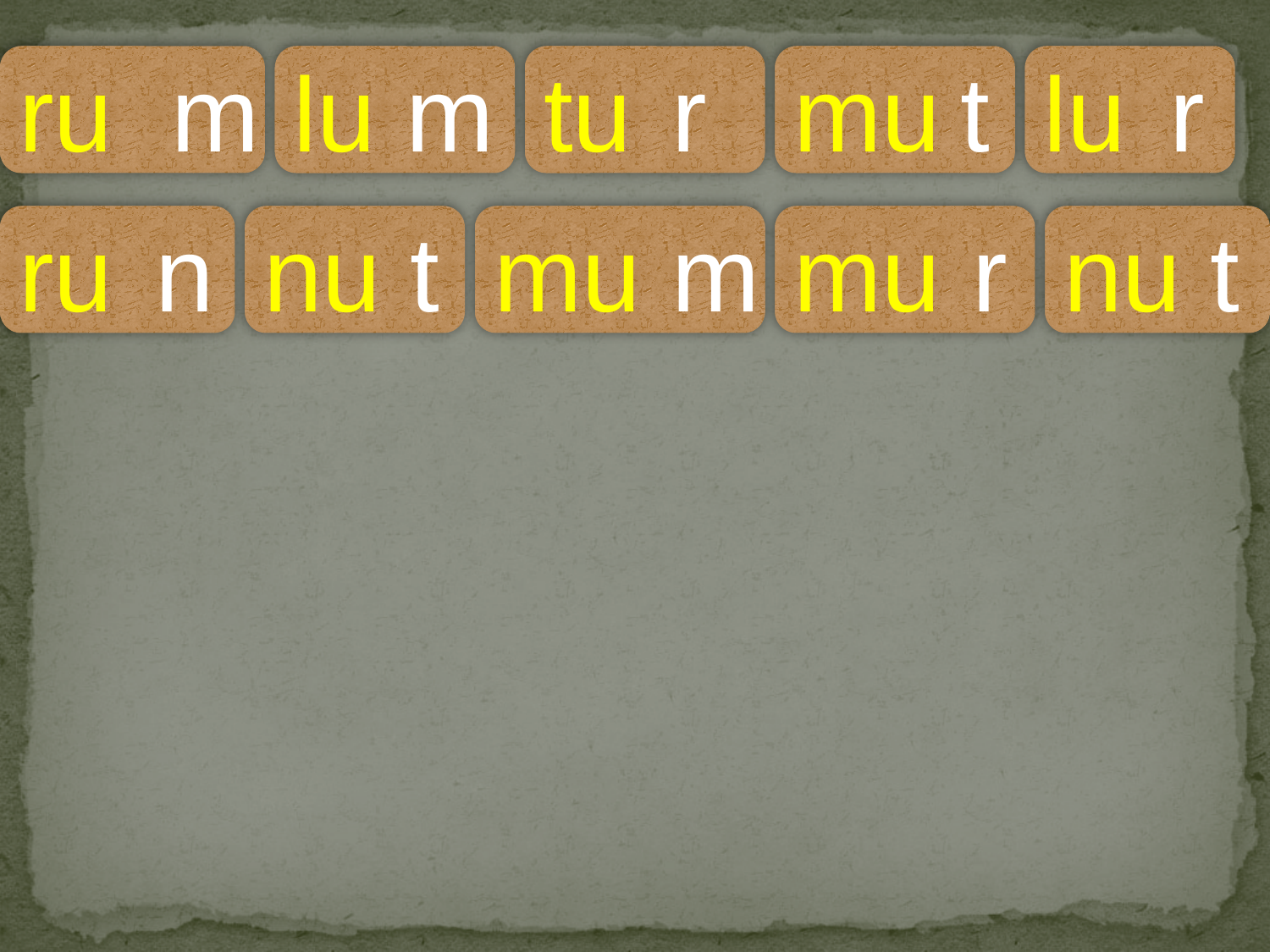

ru
m
lu
m
tu
r
mu
t
lu
r
ru
n
nu
t
mu
m
mu
r
nu
t